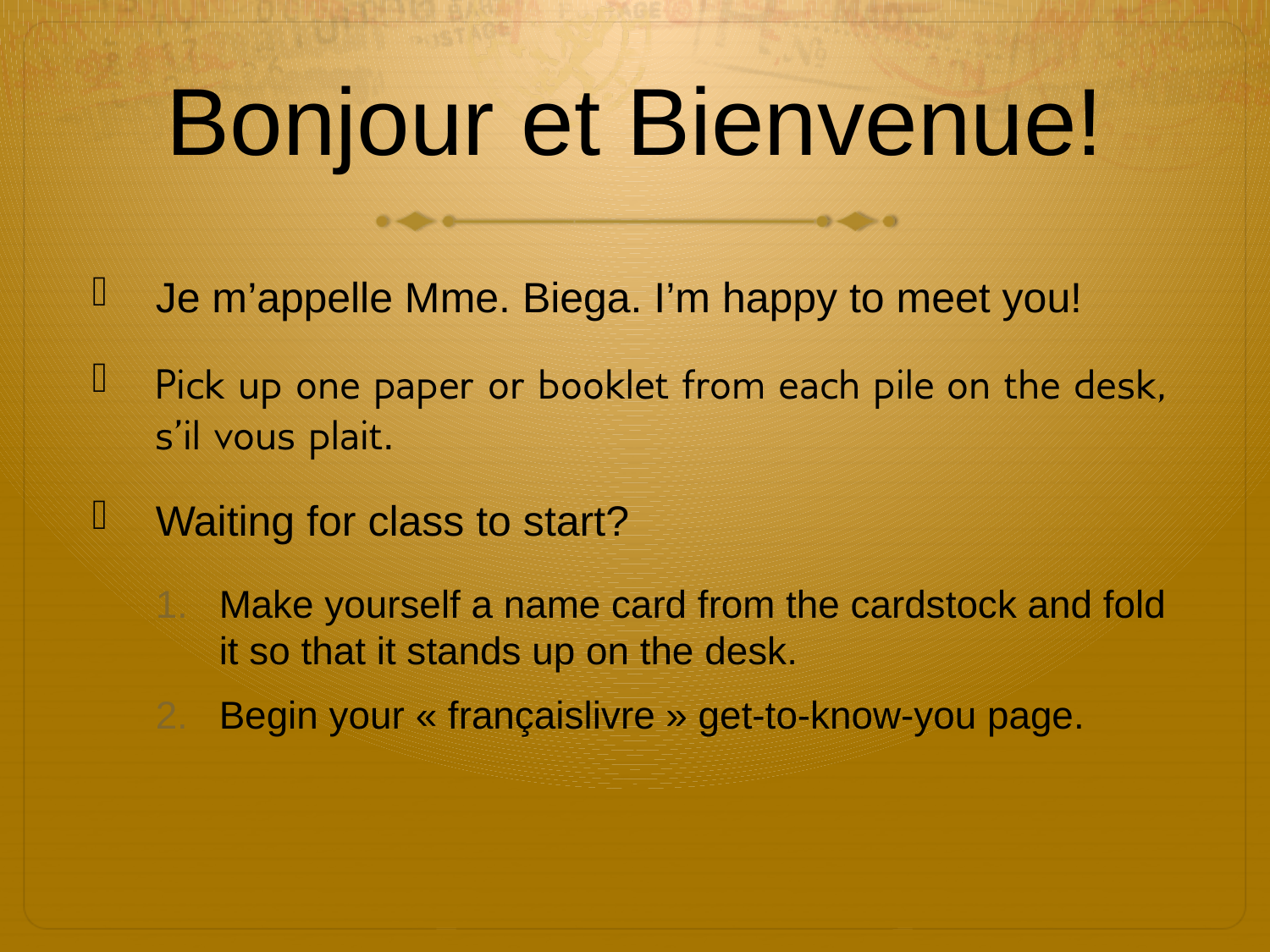

# Bonjour et Bienvenue!
Je m’appelle Mme. Biega. I’m happy to meet you!
Pick up one paper or booklet from each pile on the desk, s’il vous plait.
Waiting for class to start?
Make yourself a name card from the cardstock and fold it so that it stands up on the desk.
Begin your « françaislivre » get-to-know-you page.